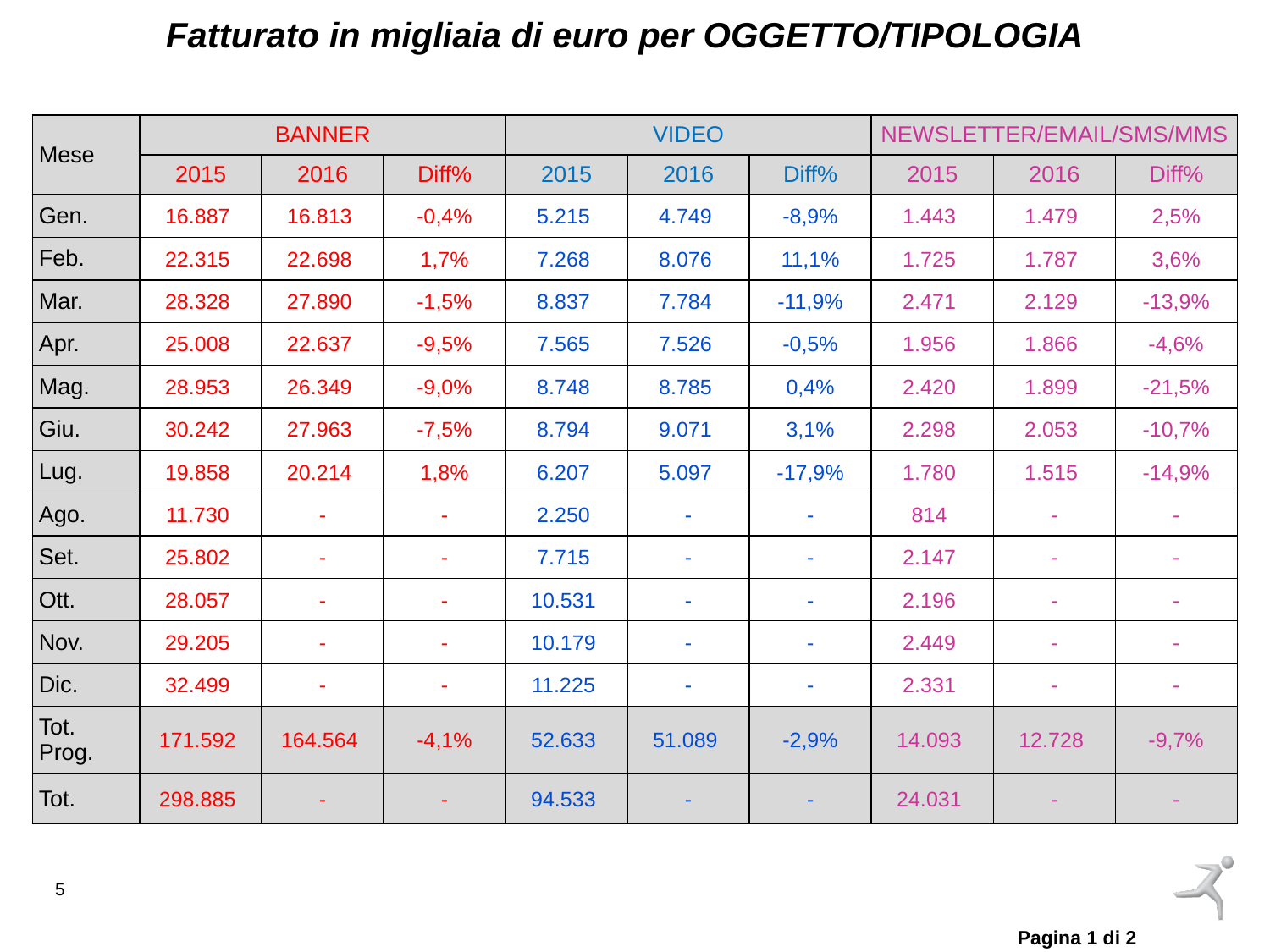

Fatturato in migliaia di euro per OGGETTO/TIPOLOGIA

| Mese | BANNER |  |  | VIDEO |  |  | NEWSLETTER/EMAIL/SMS/MMS |  |  |
| --- | --- | --- | --- | --- | --- | --- | --- | --- | --- |
|  | 2015 | 2016 | Diff% | 2015 | 2016 | Diff% | 2015 | 2016 | Diff% |
| Gen. | 16.887 | 16.813 | -0,4% | 5.215 | 4.749 | -8,9% | 1.443 | 1.479 | 2,5% |
| Feb. | 22.315 | 22.698 | 1,7% | 7.268 | 8.076 | 11,1% | 1.725 | 1.787 | 3,6% |
| Mar. | 28.328 | 27.890 | -1,5% | 8.837 | 7.784 | -11,9% | 2.471 | 2.129 | -13,9% |
| Apr. | 25.008 | 22.637 | -9,5% | 7.565 | 7.526 | -0,5% | 1.956 | 1.866 | -4,6% |
| Mag. | 28.953 | 26.349 | -9,0% | 8.748 | 8.785 | 0,4% | 2.420 | 1.899 | -21,5% |
| Giu. | 30.242 | 27.963 | -7,5% | 8.794 | 9.071 | 3,1% | 2.298 | 2.053 | -10,7% |
| Lug. | 19.858 | 20.214 | 1,8% | 6.207 | 5.097 | -17,9% | 1.780 | 1.515 | -14,9% |
| Ago. | 11.730 | - | - | 2.250 | - | - | 814 | - | - |
| Set. | 25.802 | - | - | 7.715 | - | - | 2.147 | - | - |
| Ott. | 28.057 | - | - | 10.531 | - | - | 2.196 | - | - |
| Nov. | 29.205 | - | - | 10.179 | - | - | 2.449 | - | - |
| Dic. | 32.499 | - | - | 11.225 | - | - | 2.331 | - | - |
| Tot. Prog. | 171.592 | 164.564 | -4,1% | 52.633 | 51.089 | -2,9% | 14.093 | 12.728 | -9,7% |
| Tot. | 298.885 | - | - | 94.533 | - | - | 24.031 | - | - |
Pagina 1 di 2